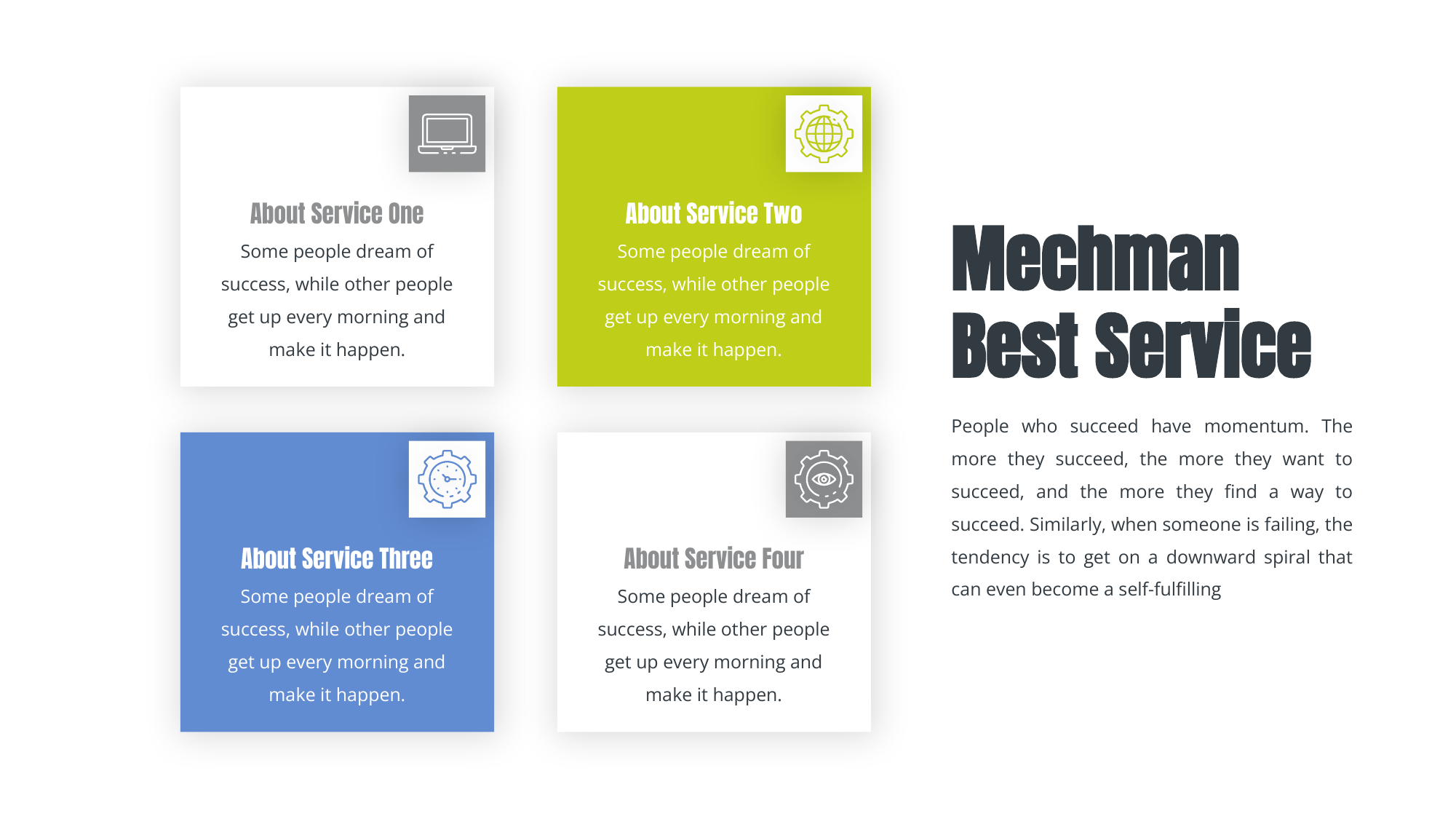

About Service One
About Service Two
Mechman Best Service
Some people dream of success, while other people get up every morning and make it happen.
Some people dream of success, while other people get up every morning and make it happen.
People who succeed have momentum. The more they succeed, the more they want to succeed, and the more they find a way to succeed. Similarly, when someone is failing, the tendency is to get on a downward spiral that can even become a self-fulfilling

About Service Three
About Service Four
Some people dream of success, while other people get up every morning and make it happen.
Some people dream of success, while other people get up every morning and make it happen.